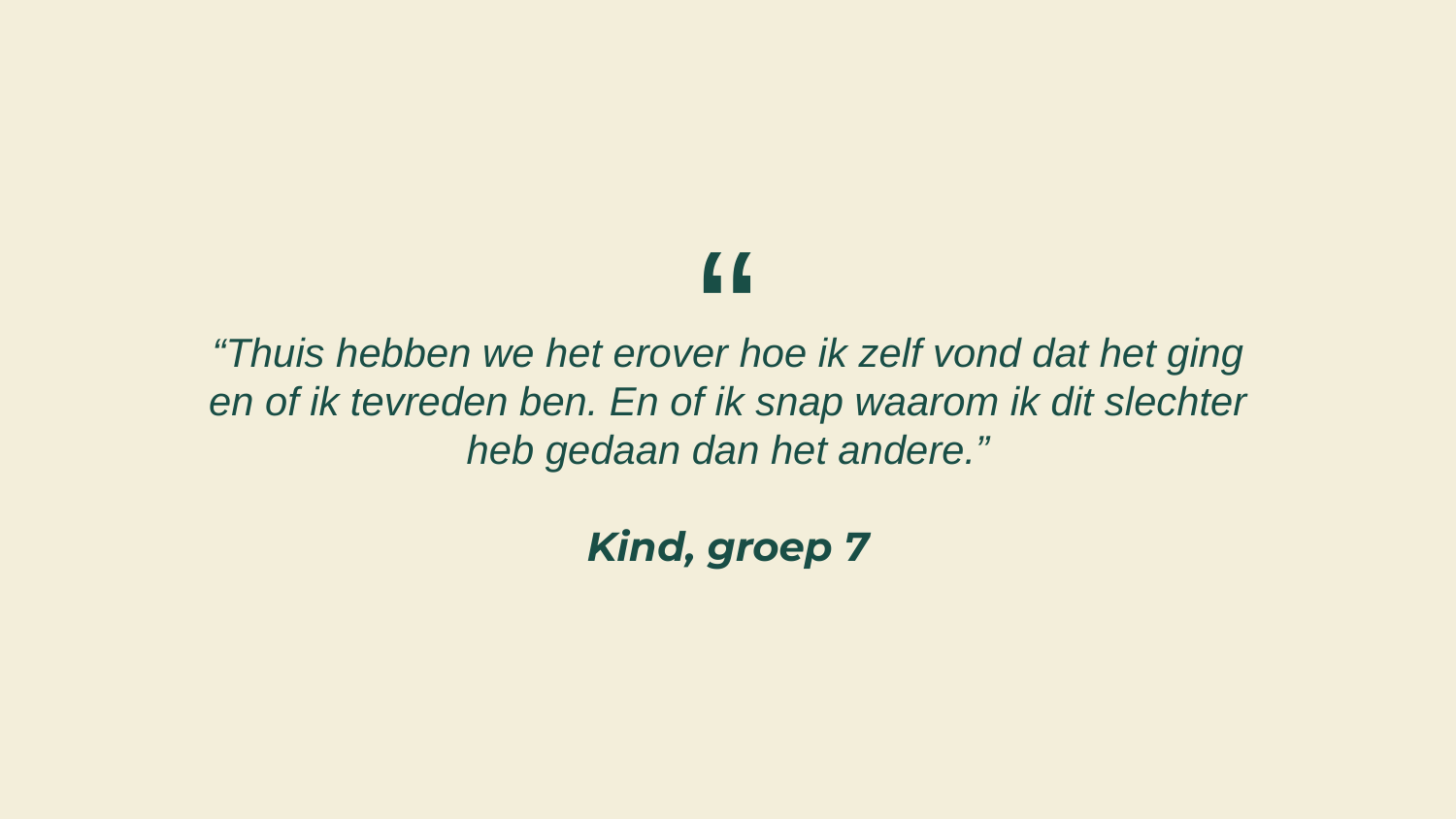

“
“Thuis hebben we het erover hoe ik zelf vond dat het ging en of ik tevreden ben. En of ik snap waarom ik dit slechter heb gedaan dan het andere.”

Kind, groep 7